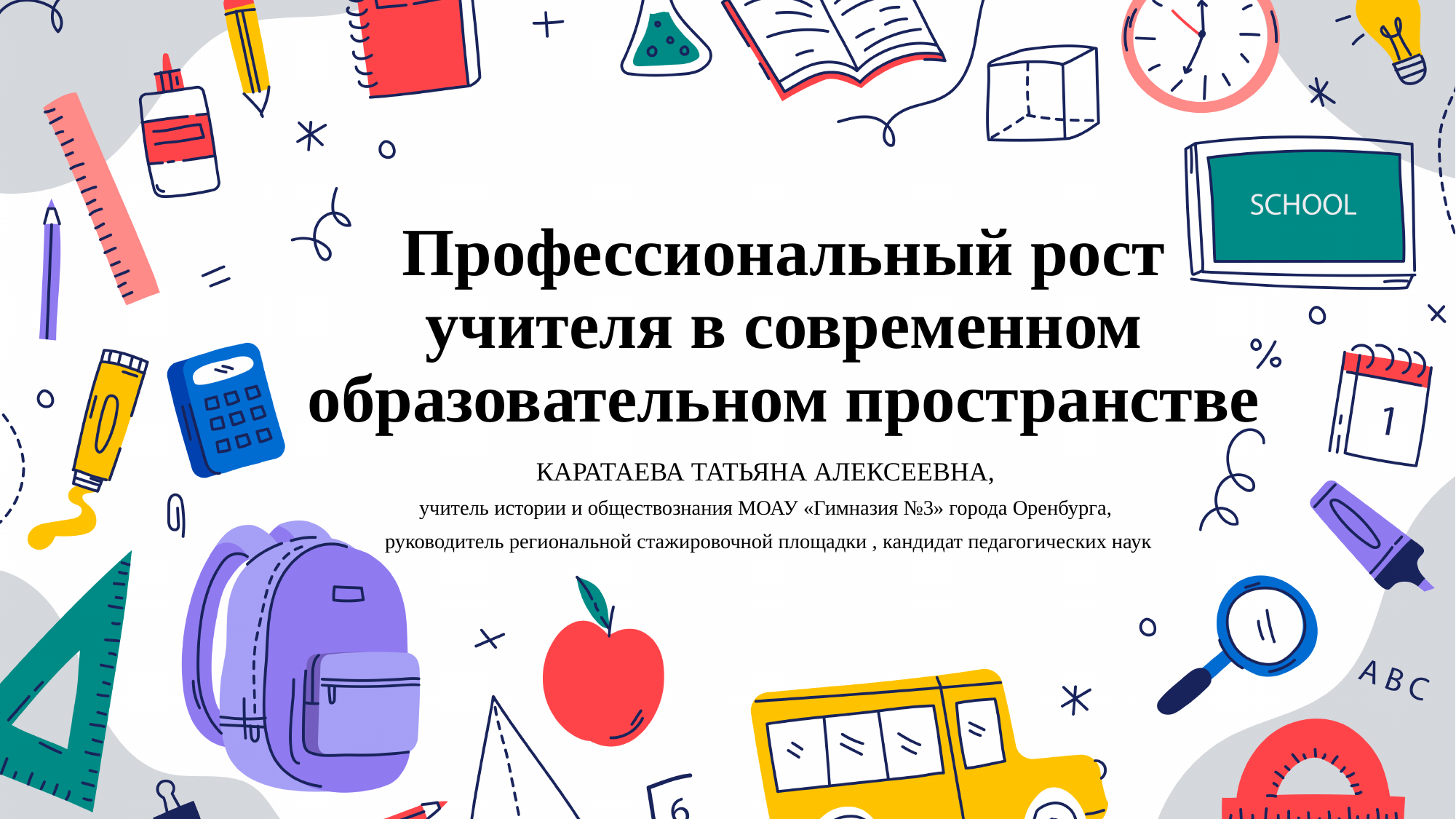

# Профессиональный рост учителя в современном образовательном пространстве
КАРАТАЕВА ТАТЬЯНА АЛЕКСЕЕВНА,
учитель истории и обществознания МОАУ «Гимназия №3» города Оренбурга,
руководитель региональной стажировочной площадки , кандидат педагогических наук